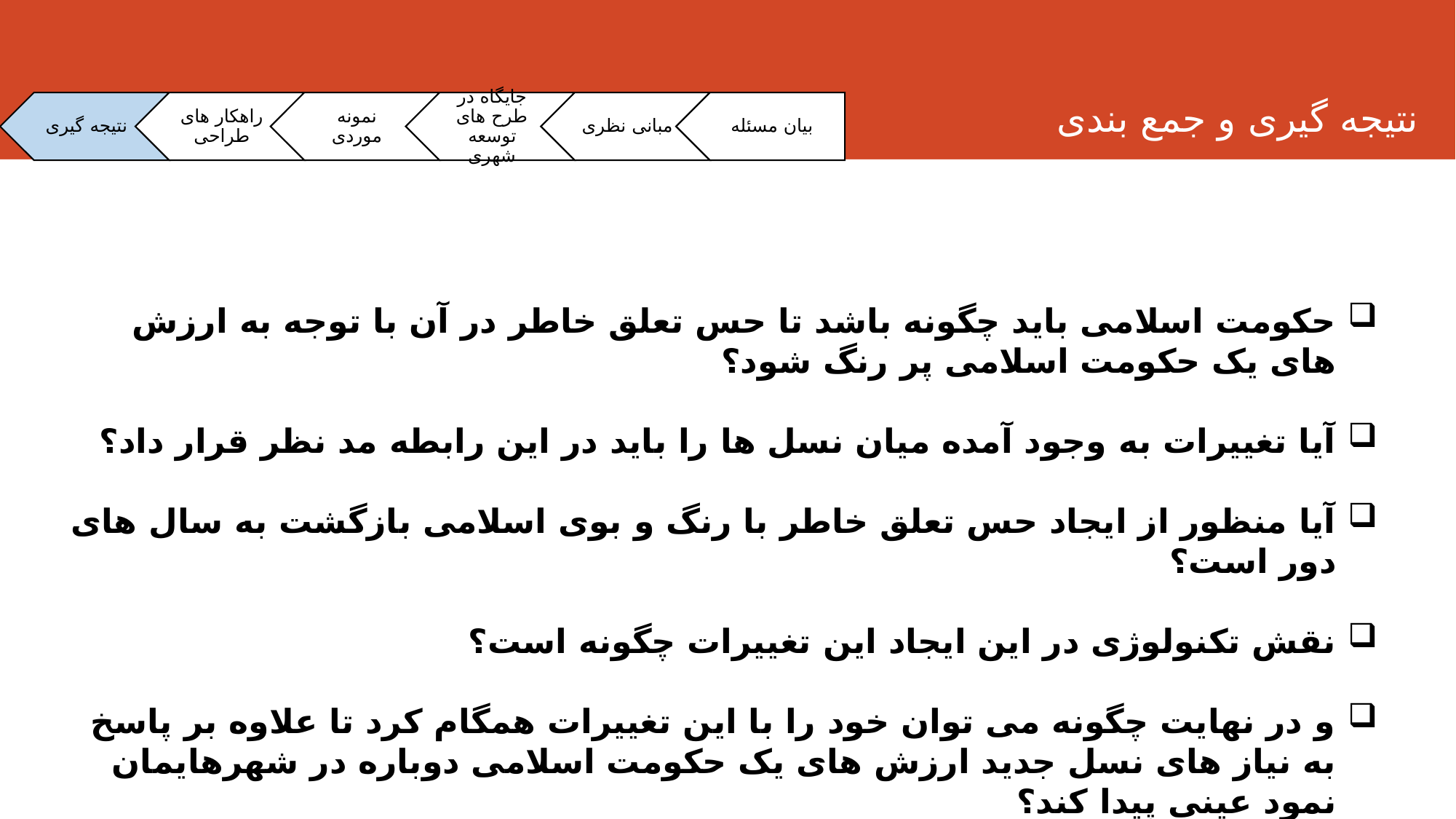

# نتیجه گیری و جمع بندی
بیان مسئله
مبانی نظری
جایگاه در طرح های توسعه شهری
نمونه موردی
راهکار های طراحی
نتیجه گیری
حکومت اسلامی باید چگونه باشد تا حس تعلق خاطر در آن با توجه به ارزش های یک حکومت اسلامی پر رنگ شود؟

آیا تغییرات به وجود آمده میان نسل ها را باید در این رابطه مد نظر قرار داد؟

آیا منظور از ایجاد حس تعلق خاطر با رنگ و بوی اسلامی بازگشت به سال های دور است؟

نقش تکنولوژی در این ایجاد این تغییرات چگونه است؟

و در نهایت چگونه می توان خود را با این تغییرات همگام کرد تا علاوه بر پاسخ به نیاز های نسل جدید ارزش های یک حکومت اسلامی دوباره در شهرهایمان نمود عینی پیدا کند؟